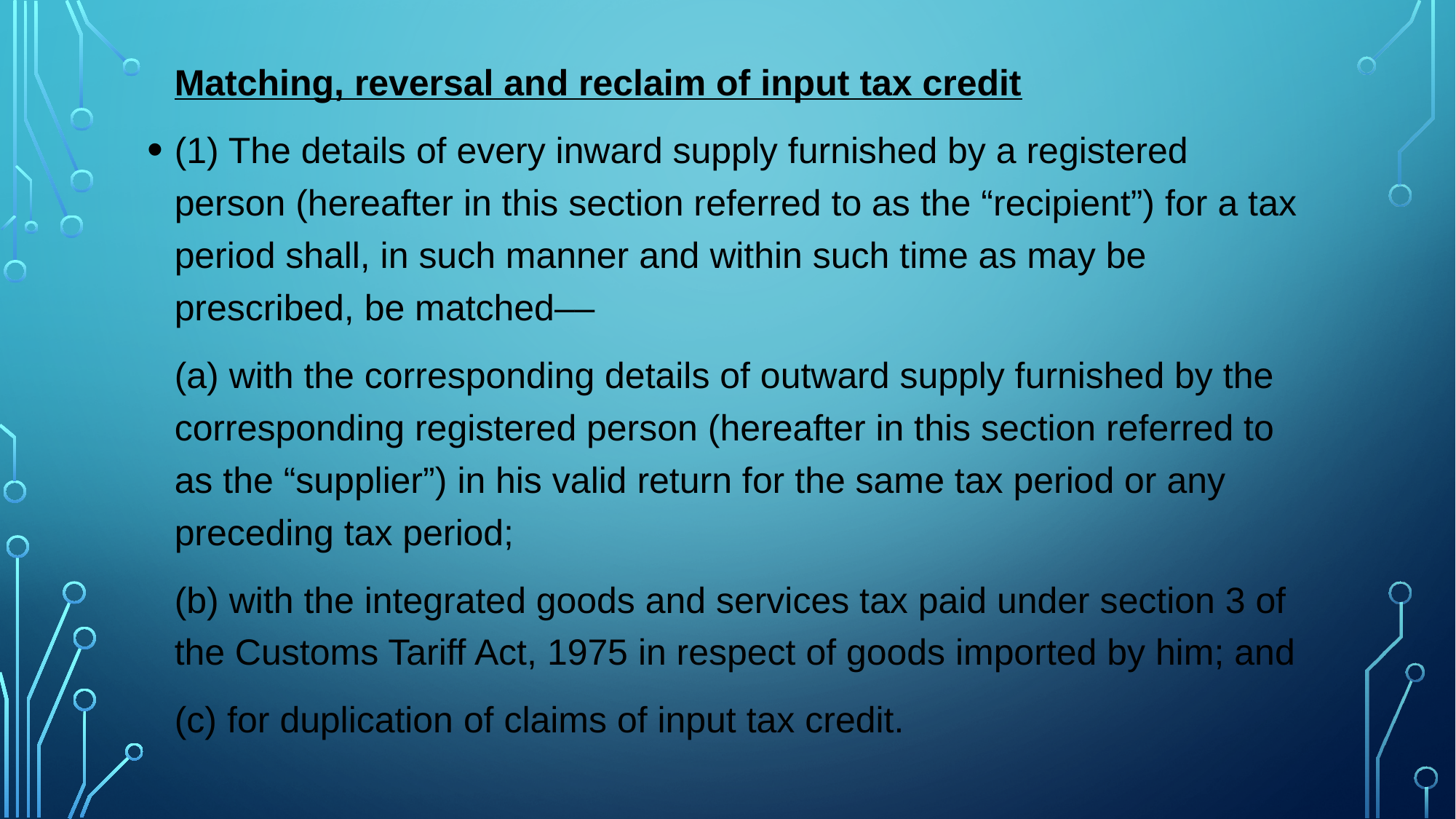

Matching, reversal and reclaim of input tax credit
(1) The details of every inward supply furnished by a registered person (hereafter in this section referred to as the “recipient”) for a tax period shall, in such manner and within such time as may be prescribed, be matched––
	(a) with the corresponding details of outward supply furnished by the corresponding registered person (hereafter in this section referred to as the “supplier”) in his valid return for the same tax period or any preceding tax period;
	(b) with the integrated goods and services tax paid under section 3 of the Customs Tariff Act, 1975 in respect of goods imported by him; and
	(c) for duplication of claims of input tax credit.